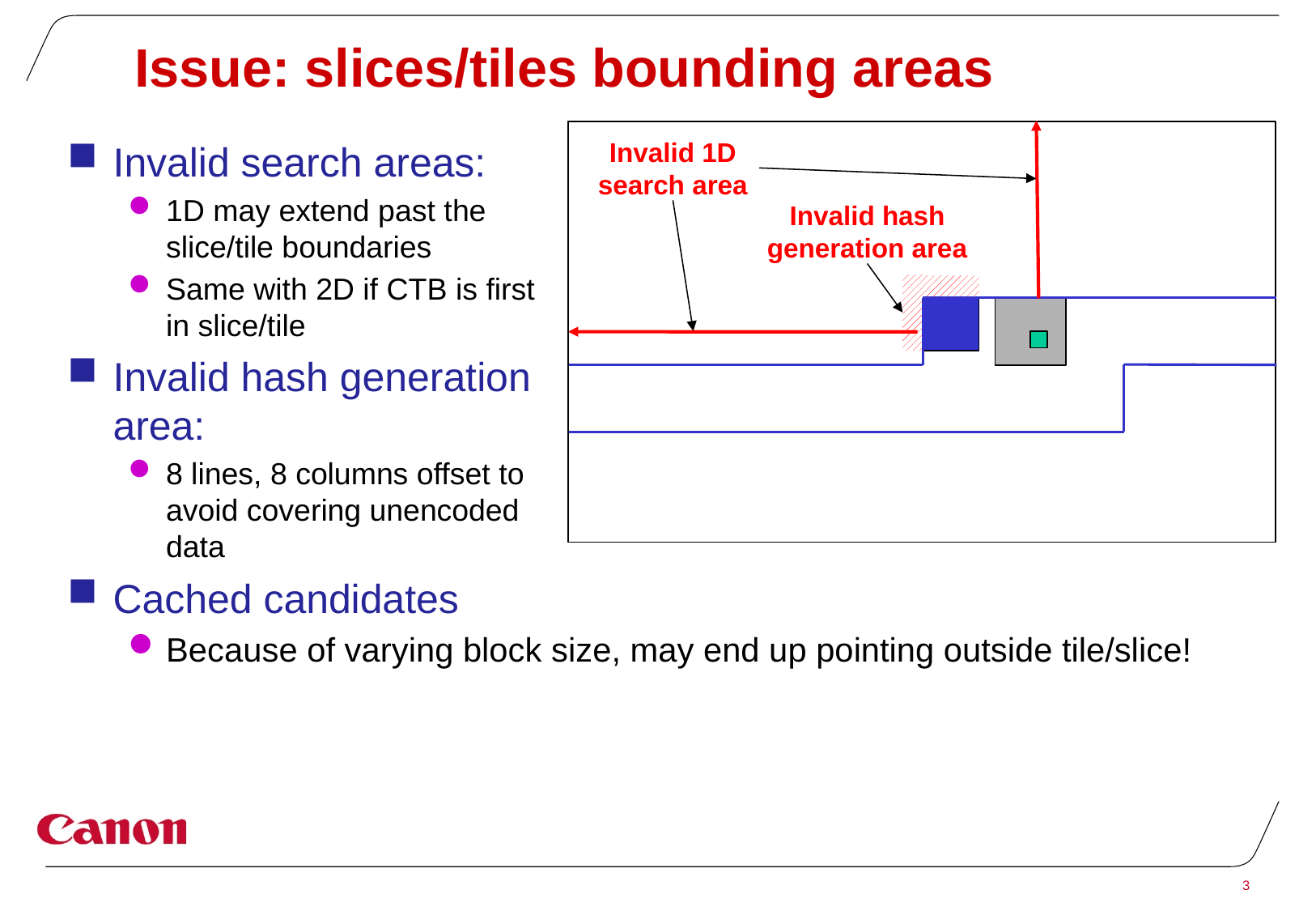

# Issue: slices/tiles bounding areas

Invalid 1D
search area
Invalid hash
generation area

Invalid search areas:
1D may extend past the
slice/tile boundaries
Same with 2D if CTB is first in slice/tile
Invalid hash generation area:
8 lines, 8 columns offset to avoid covering unencoded data
Cached candidates
Because of varying block size, may end up pointing outside tile/slice!

3